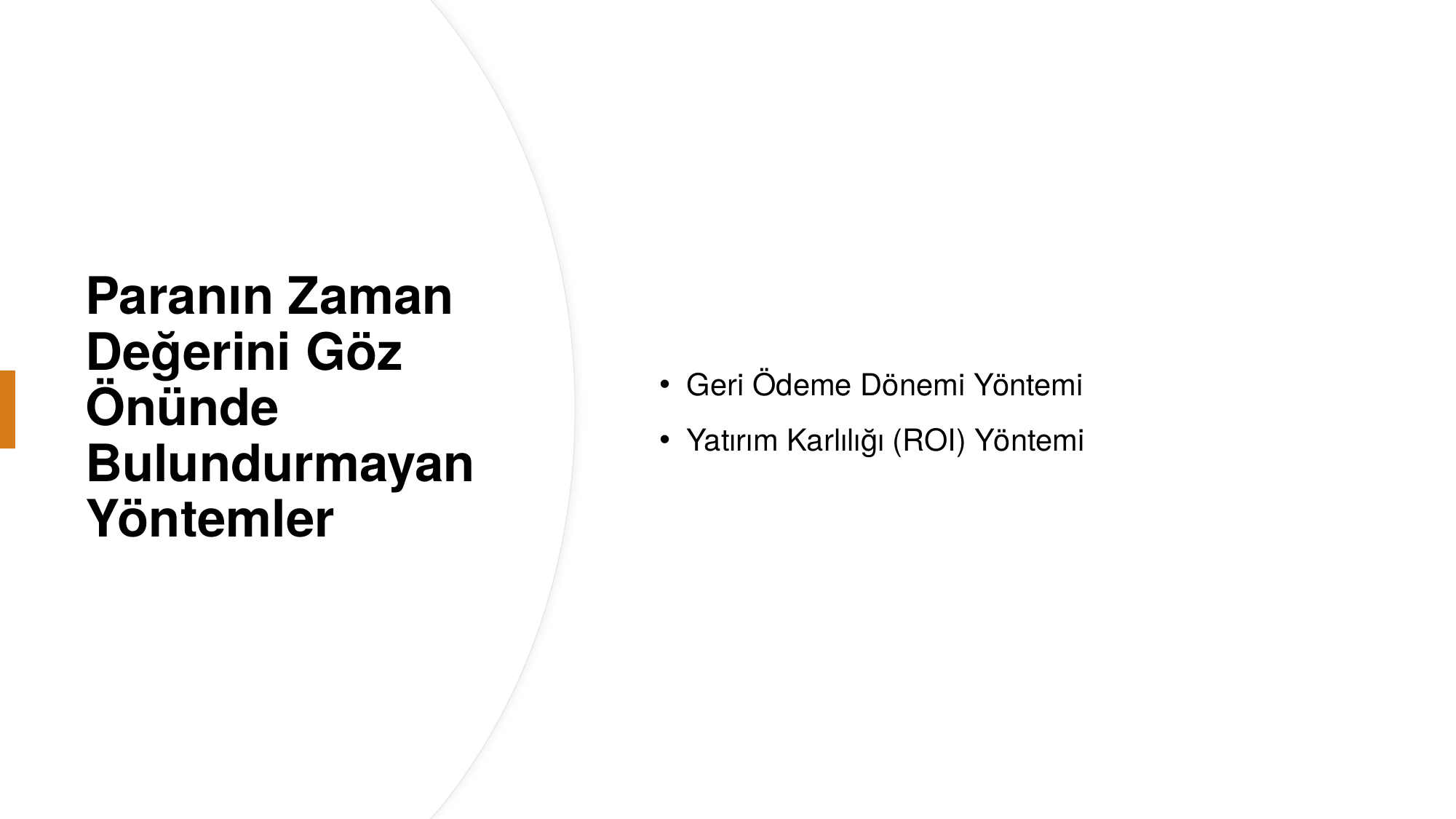

Geri Ödeme Dönemi Yöntemi
Yatırım Karlılığı (ROI) Yöntemi
# Paranın Zaman Değerini Göz Önünde Bulundurmayan Yöntemler